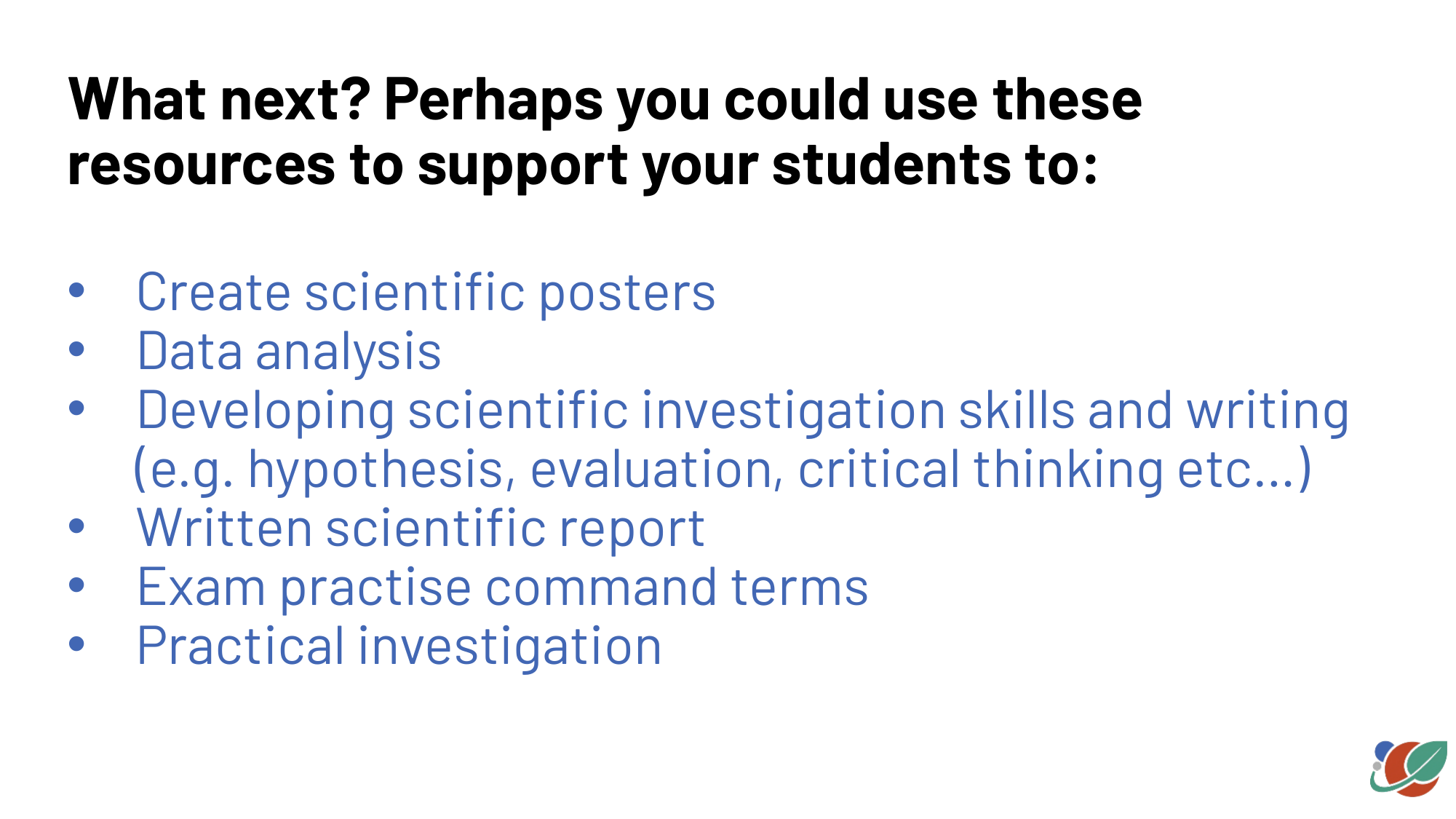

What next? Perhaps you could use these resources to support your students to:

Create scientific posters
Data analysis
Developing scientific investigation skills and writing (e.g. hypothesis, evaluation, critical thinking etc…)
Written scientific report
Exam practise command terms
Practical investigation